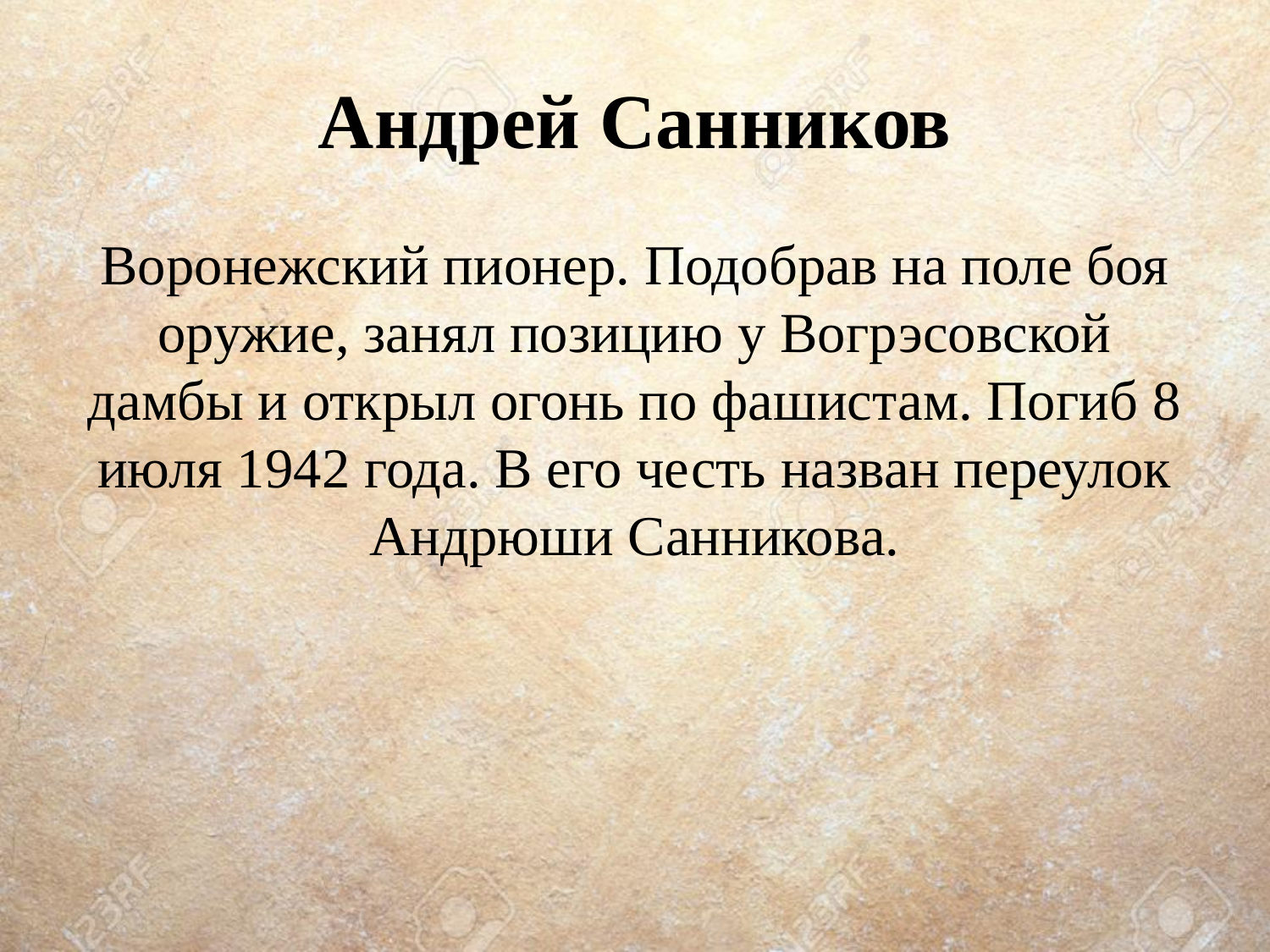

# Андрей Санников
Воронежский пионер. Подобрав на поле боя оружие, занял позицию у Вогрэсовской дамбы и открыл огонь по фашистам. Погиб 8 июля 1942 года. В его честь назван переулок Андрюши Санникова.